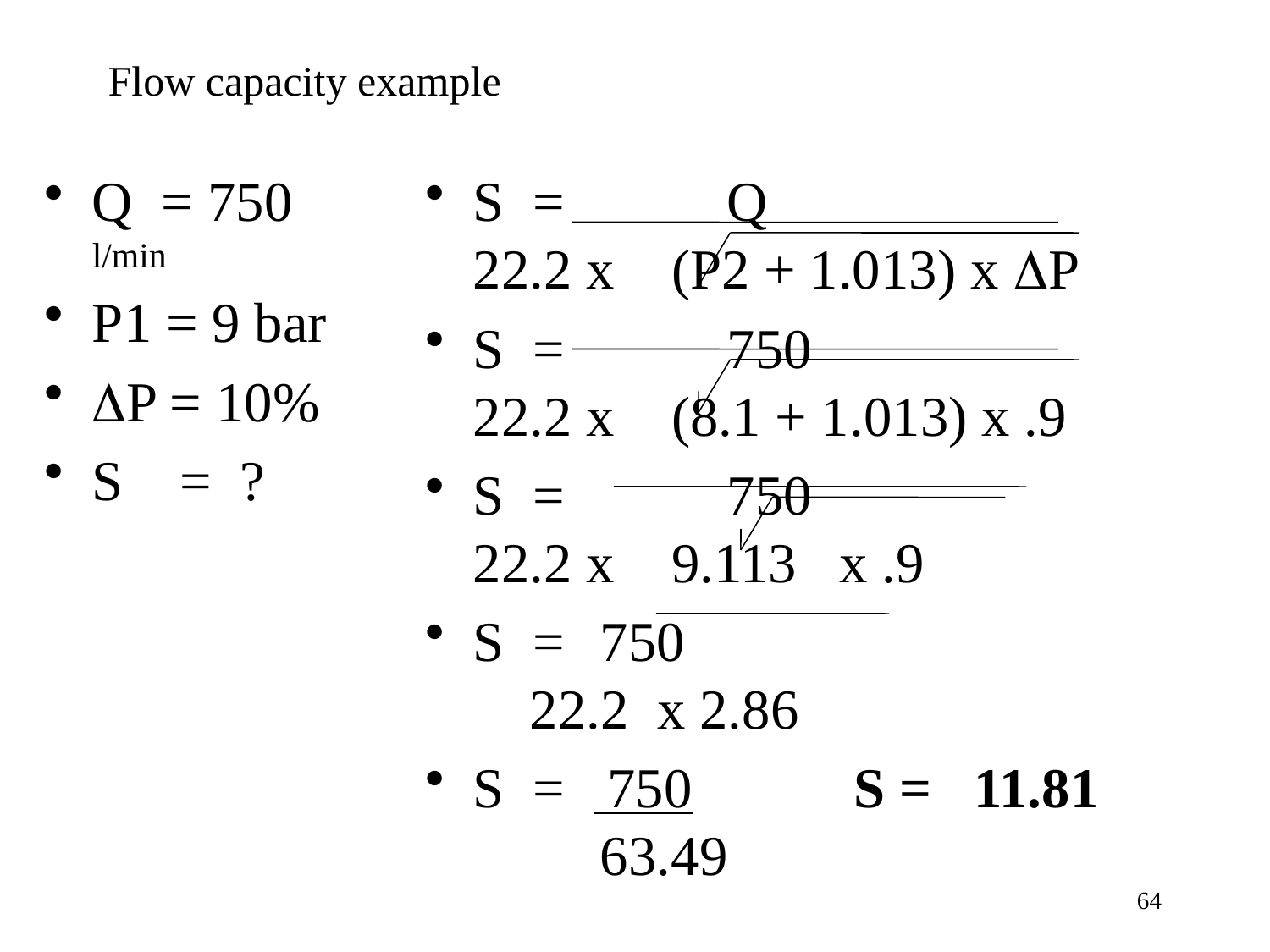

# Flow capacity example
Q  = 750 l/min
P1 = 9 bar
ΔP = 10%
S    =  ?
S  =		Q			22.2 x    (P2 + 1.013) x ΔP
S  =		750			22.2 x    (8.1 + 1.013) x .9
S  =		750			    22.2 x    9.113   x .9
S  =	750				        22.2  x 2.86
S  =   750		S =   11.81	  	63.49

64